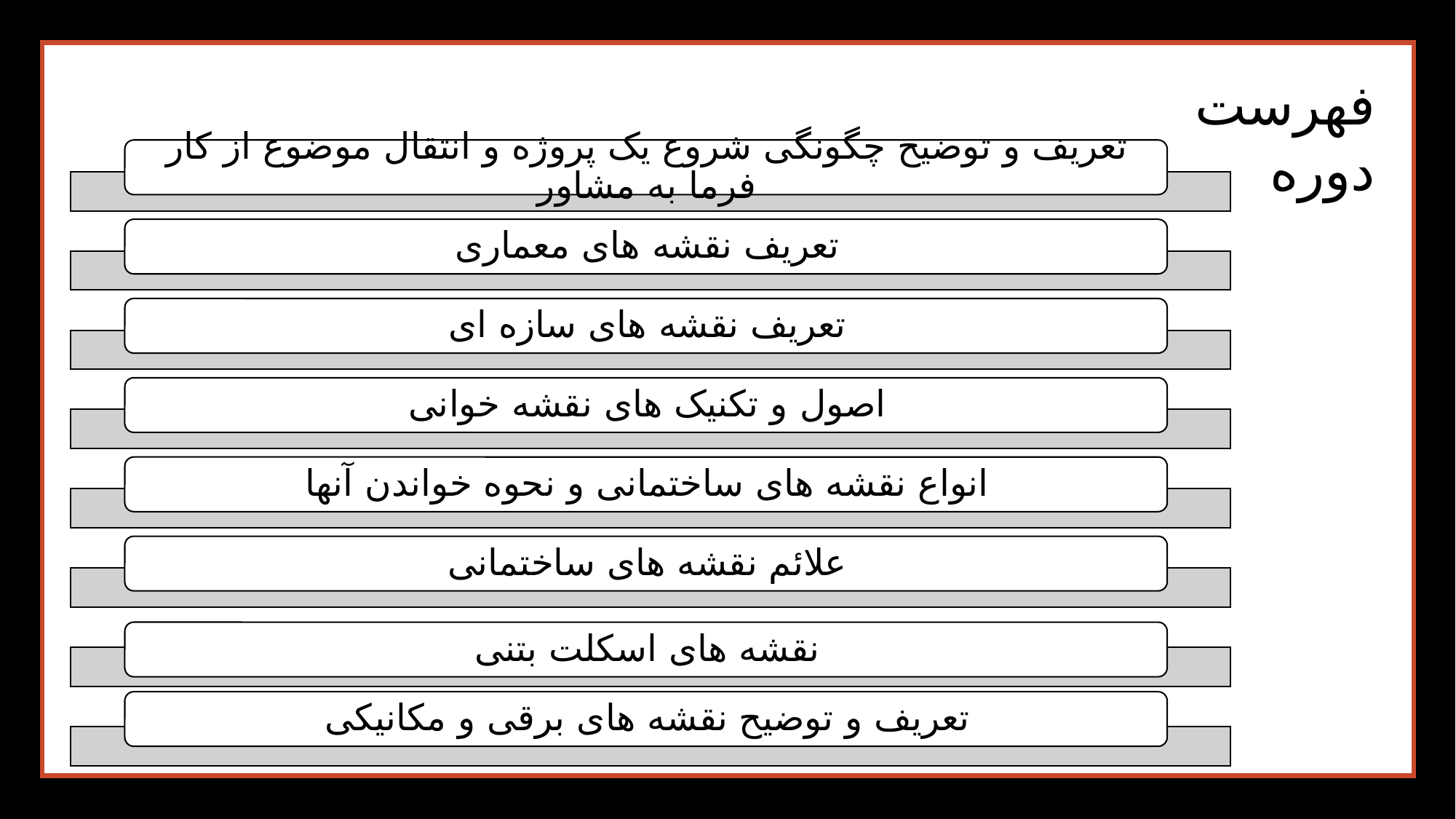

فهرست دوره
تعریف و توضیح چگونگی شروع یک پروژه و انتقال موضوع از کار فرما به مشاور
تعریف نقشه های معماری
تعریف نقشه های سازه ای
اصول و تکنیک های نقشه خوانی
انواع نقشه های ساختمانی و نحوه خواندن آنها
علائم نقشه های ساختمانی
نقشه های اسکلت بتنی
تعریف و توضیح نقشه های برقی و مکانیکی